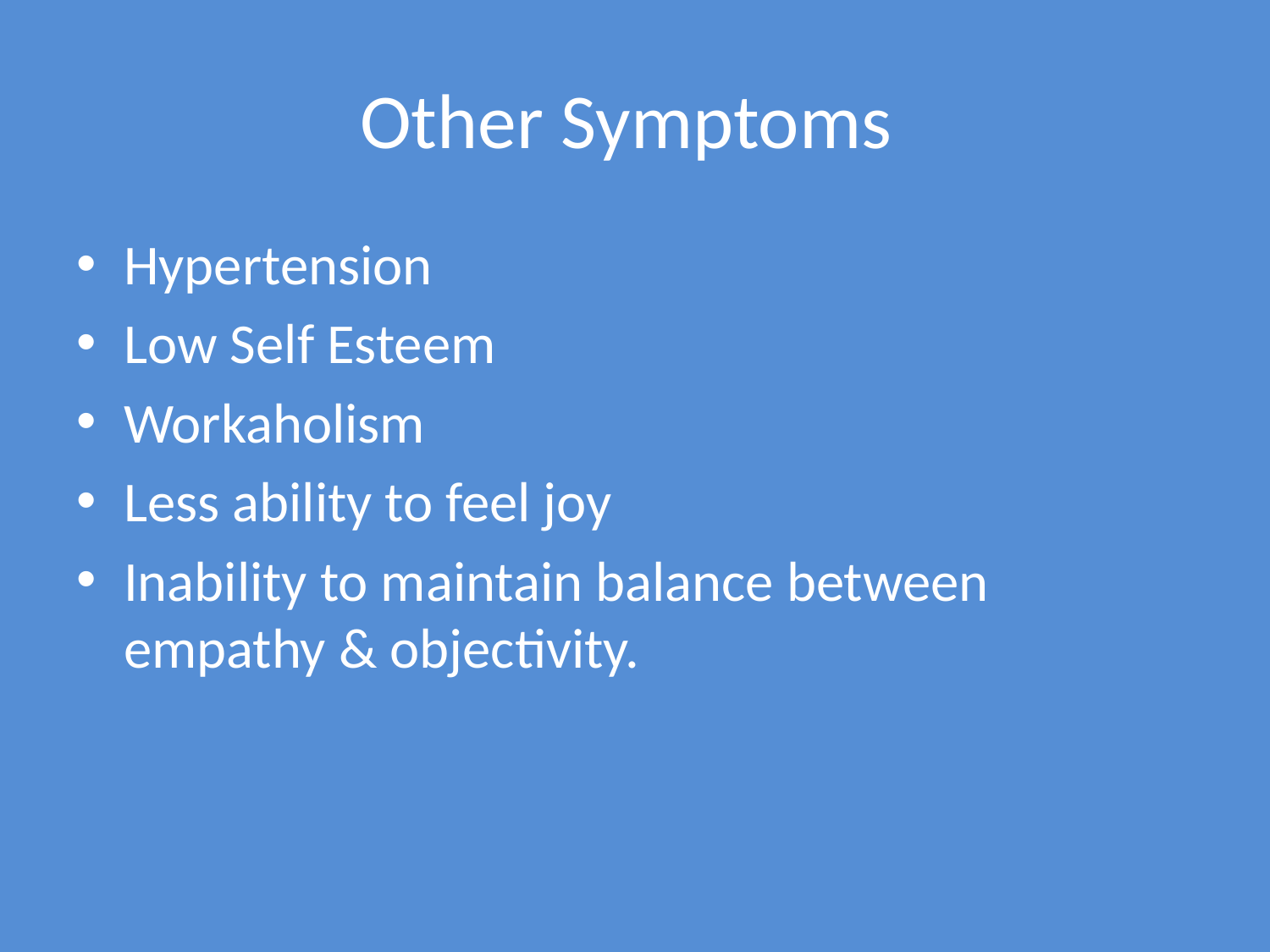

# Other Symptoms
Hypertension
Low Self Esteem
Workaholism
Less ability to feel joy
Inability to maintain balance between empathy & objectivity.